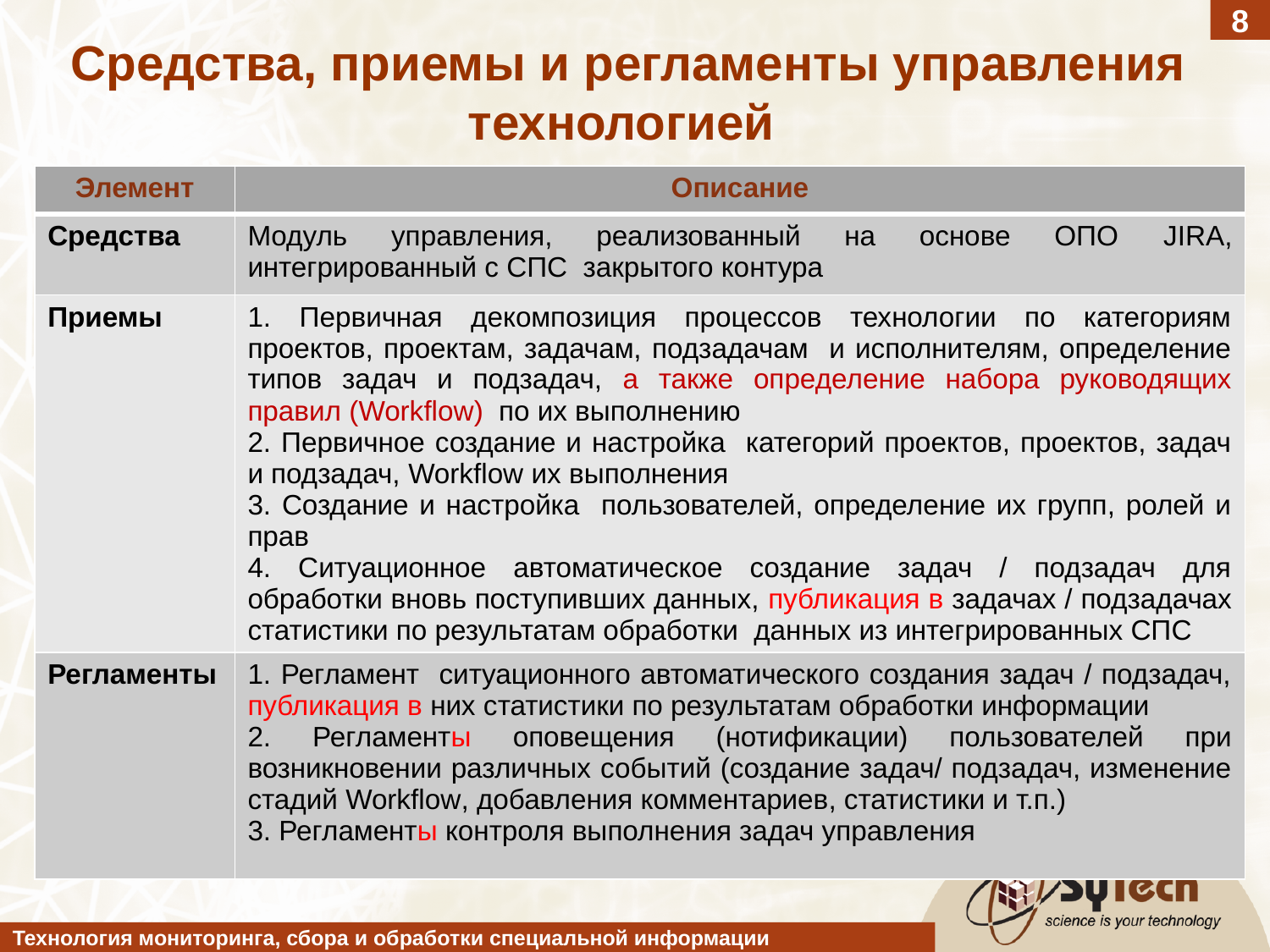

8
Средства, приемы и регламенты управления  технологией
| Элемент | Описание |
| --- | --- |
| Средства | Модуль управления, реализованный на основе ОПО JIRA, интегрированный с СПС закрытого контура |
| Приемы | 1. Первичная декомпозиция процессов технологии по категориям проектов, проектам, задачам, подзадачам и исполнителям, определение типов задач и подзадач, а также определение набора руководящих правил (Workflow) по их выполнению 2. Первичное создание и настройка категорий проектов, проектов, задач и подзадач, Workflow их выполнения 3. Создание и настройка пользователей, определение их групп, ролей и прав 4. Ситуационное автоматическое создание задач / подзадач для обработки вновь поступивших данных, публикация в задачах / подзадачах статистики по результатам обработки данных из интегрированных СПС |
| Регламенты | 1. Регламент ситуационного автоматического создания задач / подзадач, публикация в них статистики по результатам обработки информации 2. Регламенты оповещения (нотификации) пользователей при возникновении различных событий (создание задач/ подзадач, изменение стадий Workflow, добавления комментариев, статистики и т.п.) 3. Регламенты контроля выполнения задач управления |

Технология мониторинга, сбора и обработки специальной информации